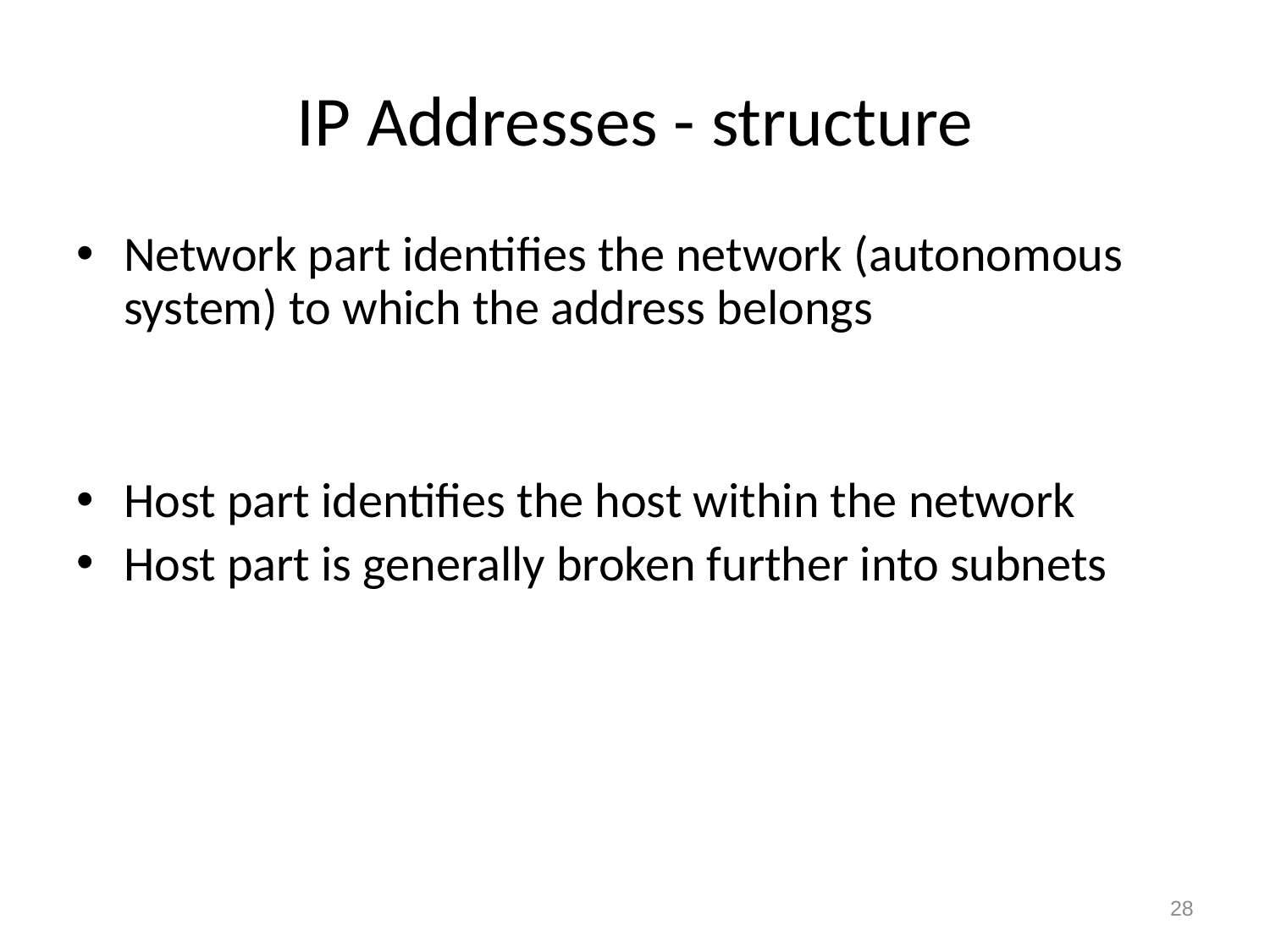

# IP Addresses - structure
Network part identifies the network (autonomous system) to which the address belongs

Host part identifies the host within the network
Host part is generally broken further into subnets

28